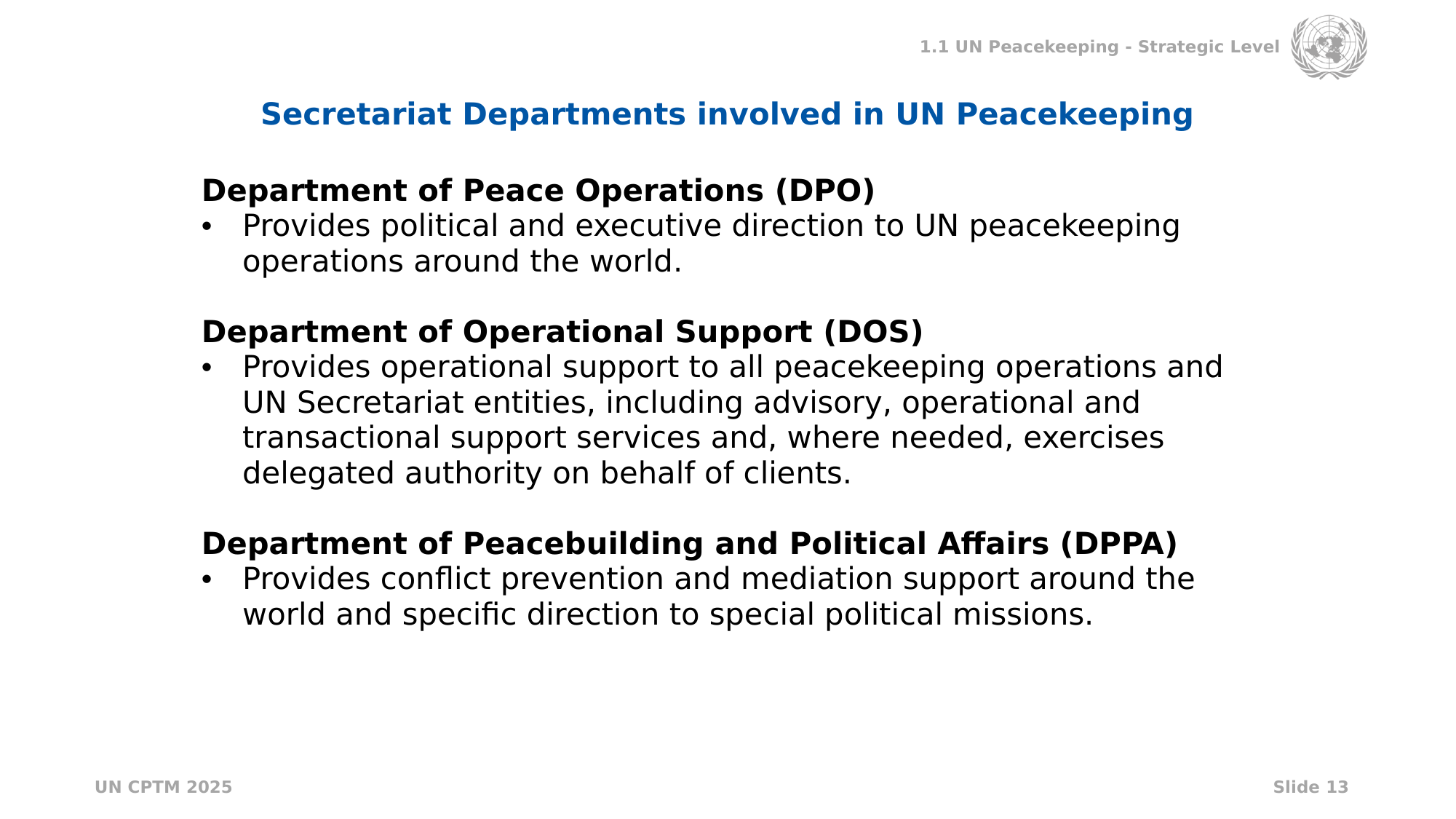

Secretariat Departments involved in UN Peacekeeping
| Department of Peace Operations (DPO) Provides political and executive direction to UN peacekeeping operations around the world. Department of Operational Support (DOS) Provides operational support to all peacekeeping operations and UN Secretariat entities, including advisory, operational and transactional support services and, where needed, exercises delegated authority on behalf of clients. Department of Peacebuilding and Political Affairs (DPPA) Provides conflict prevention and mediation support around the world and specific direction to special political missions. |
| --- |